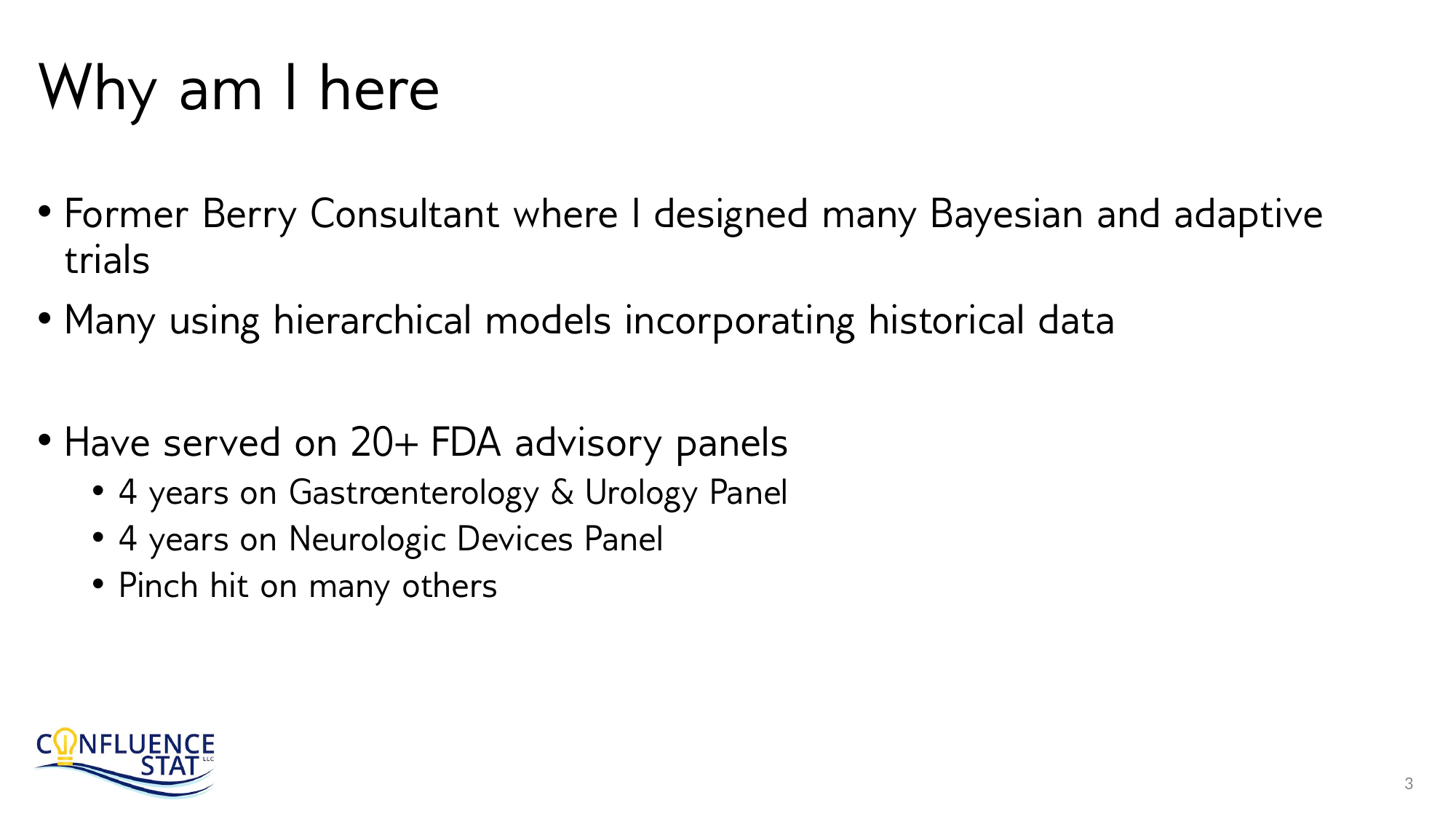

# Why am I here
Former Berry Consultant where I designed many Bayesian and adaptive trials
Many using hierarchical models incorporating historical data

Have served on 20+ FDA advisory panels
4 years on Gastroenterology & Urology Panel
4 years on Neurologic Devices Panel
Pinch hit on many others

3